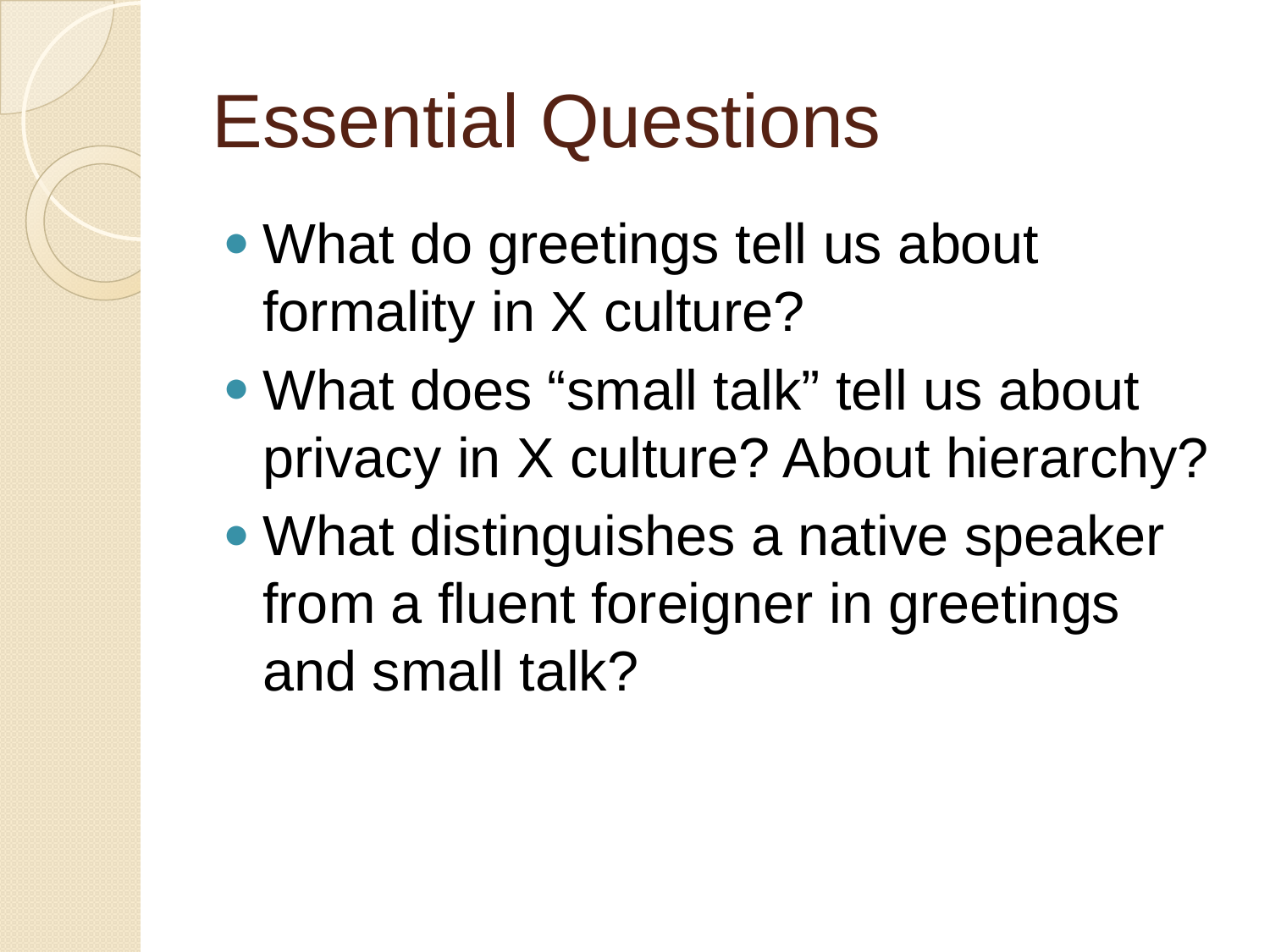

# Essential Questions
What do greetings tell us about formality in X culture?
What does “small talk” tell us about privacy in X culture? About hierarchy?
What distinguishes a native speaker from a fluent foreigner in greetings and small talk?